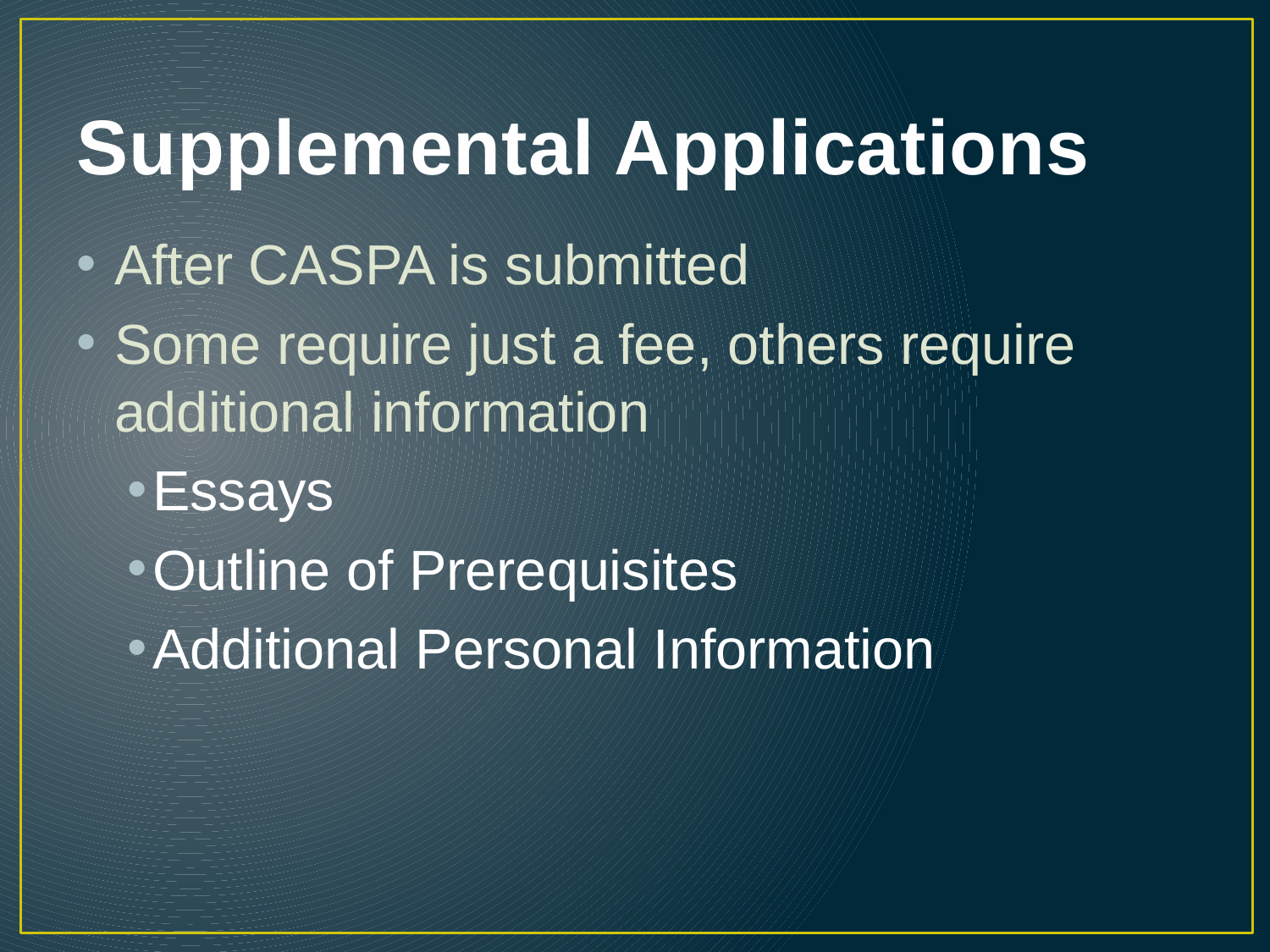

# Supplemental Applications
After CASPA is submitted
Some require just a fee, others require additional information
Essays
Outline of Prerequisites
Additional Personal Information